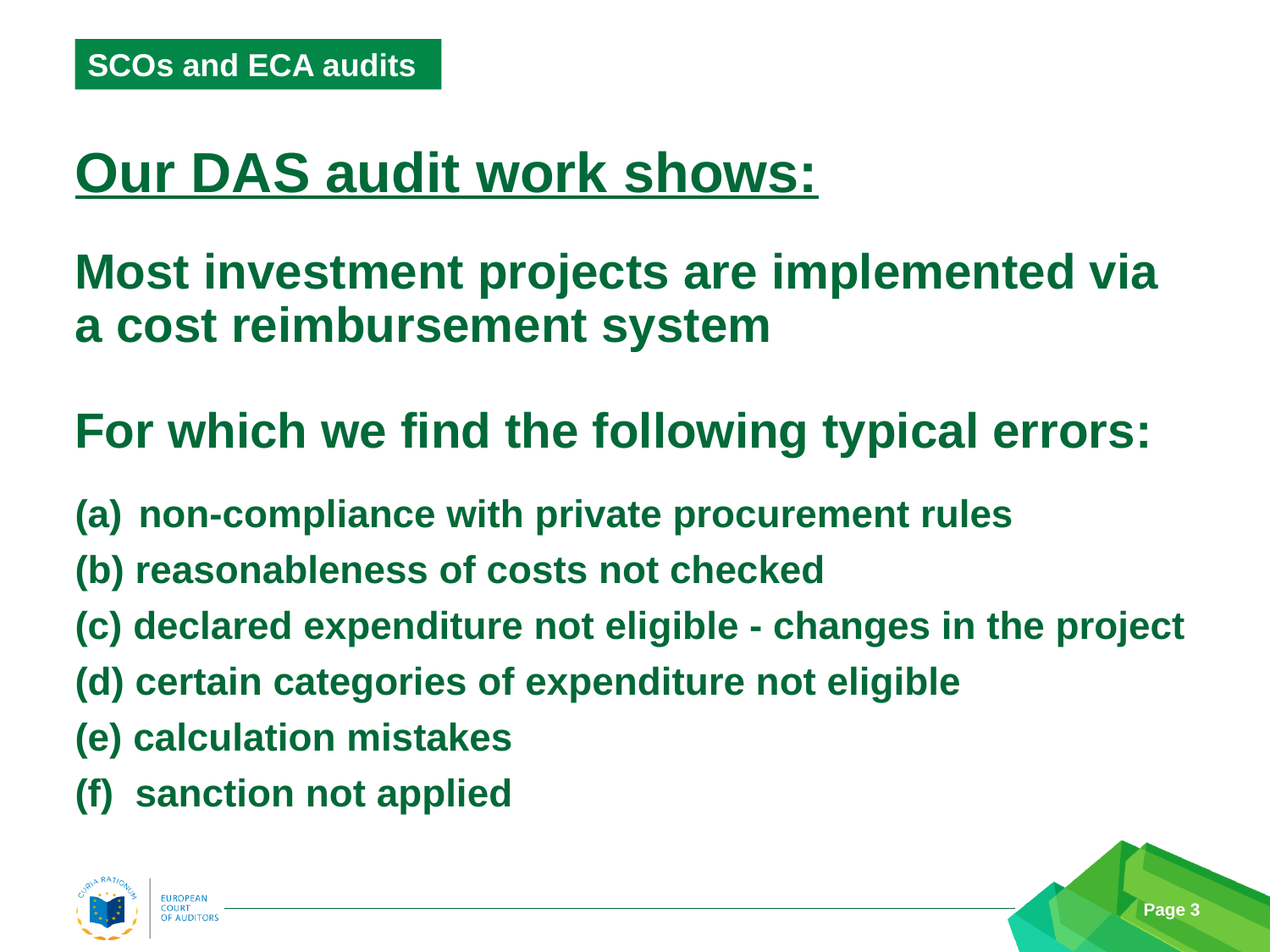

SCOs and ECA audits
Our DAS audit work shows:
Most investment projects are implemented via a cost reimbursement system
For which we find the following typical errors:
non-compliance with private procurement rules
(b) reasonableness of costs not checked
(c) declared expenditure not eligible - changes in the project
(d) certain categories of expenditure not eligible
(e) calculation mistakes
(f)  sanction not applied

Page 3